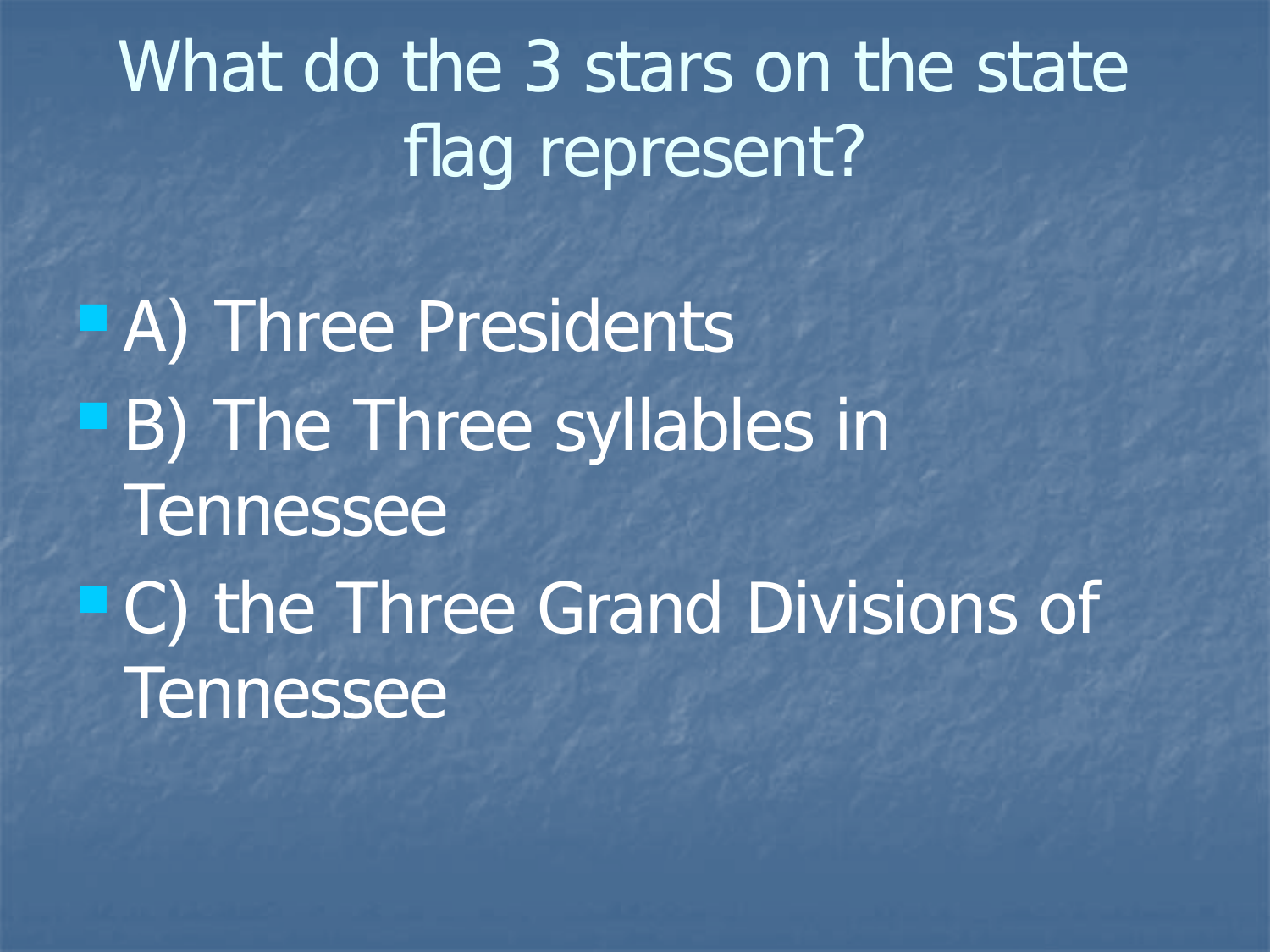

# What do the 3 stars on the state flag represent?
A) Three Presidents
B) The Three syllables in Tennessee
C) the Three Grand Divisions of Tennessee